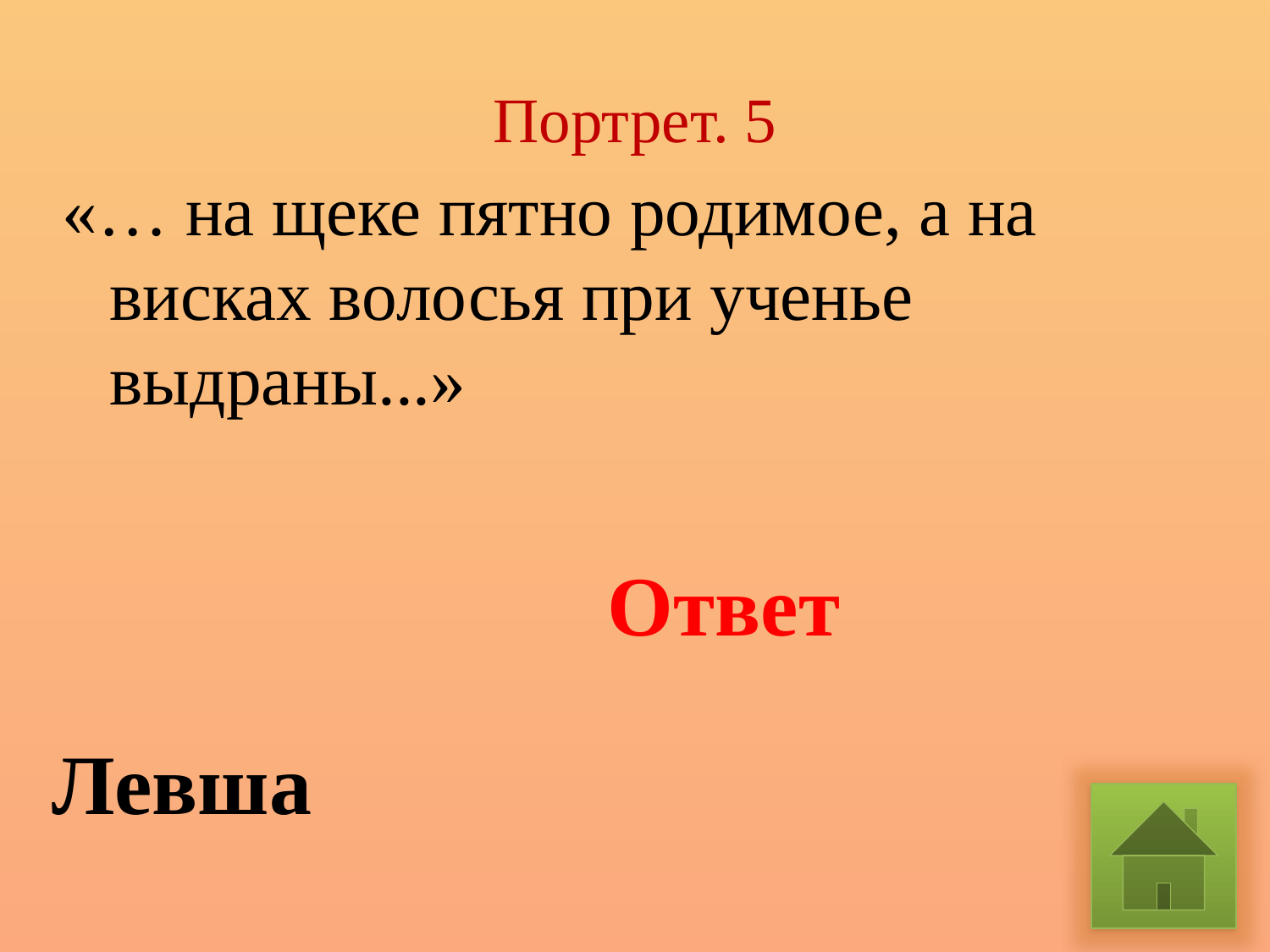

# Портрет. 5
«… на щеке пятно родимое, а на висках волосья при ученье выдраны...»
Ответ
Левша